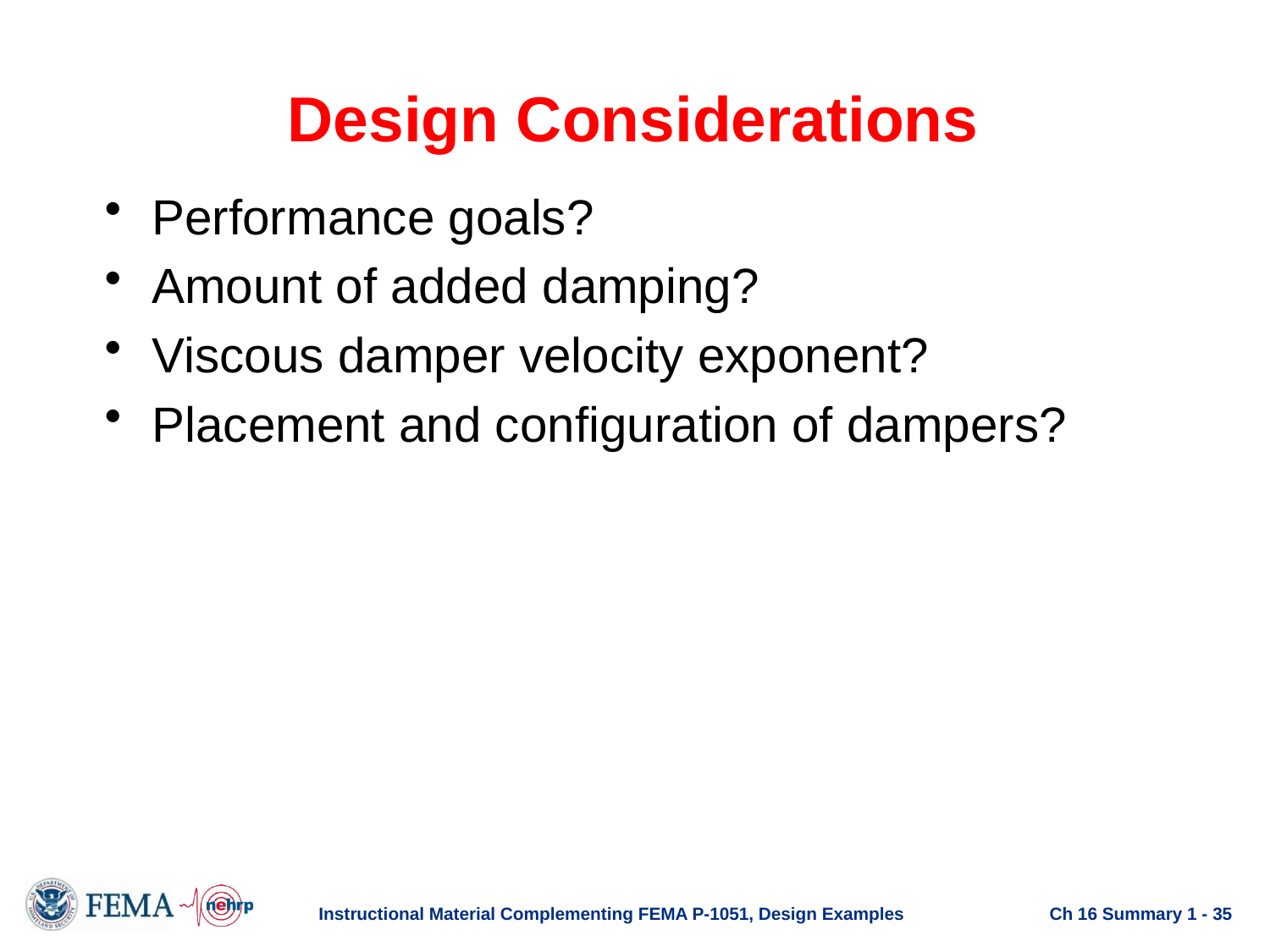

# Design Considerations
Performance goals?
Amount of added damping?
Viscous damper velocity exponent?
Placement and configuration of dampers?

Instructional Material Complementing FEMA P-1051, Design Examples
Ch 16 Summary 1 - 35